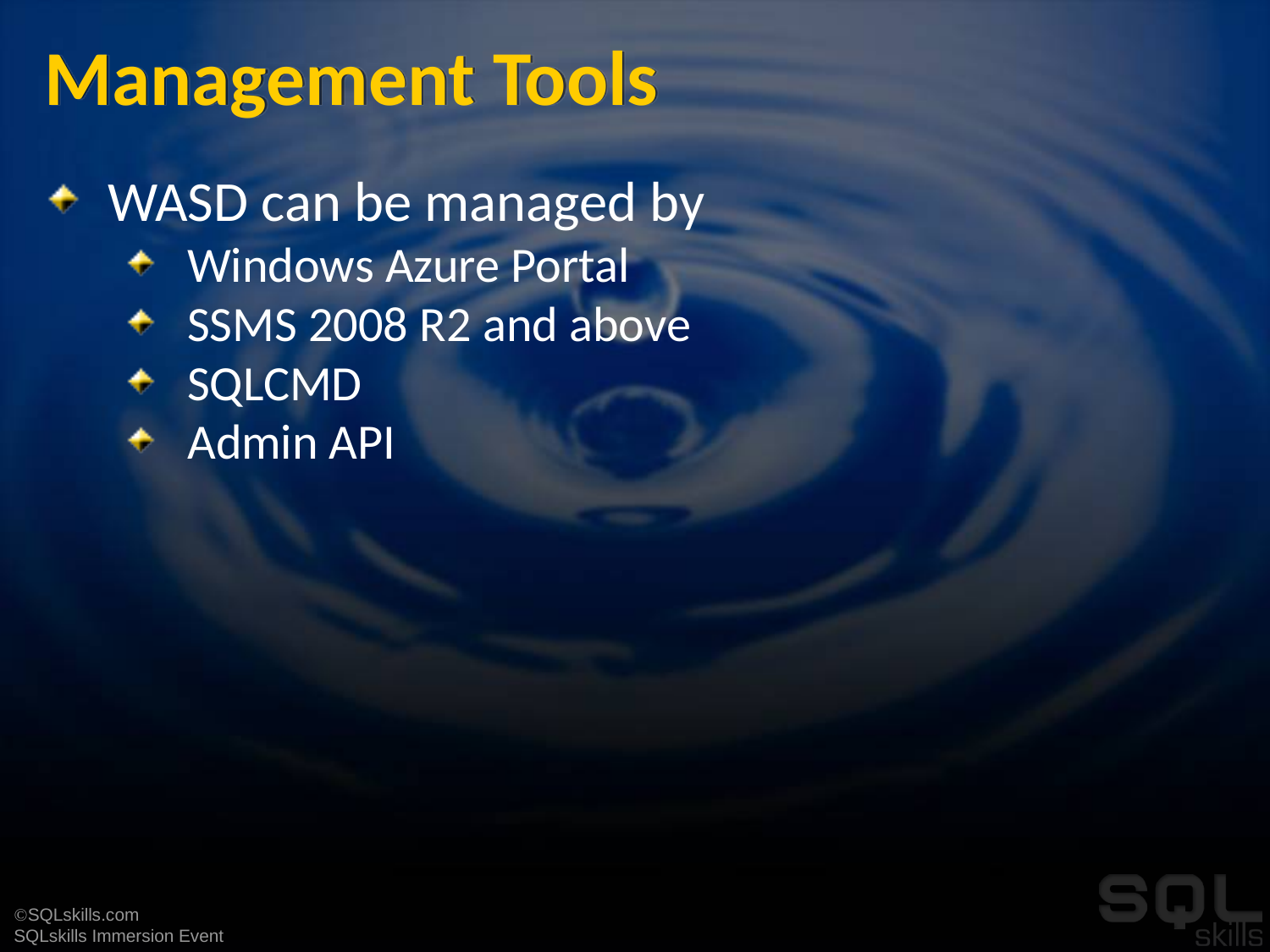

# Management Tools
WASD can be managed by
Windows Azure Portal
SSMS 2008 R2 and above
SQLCMD
Admin API